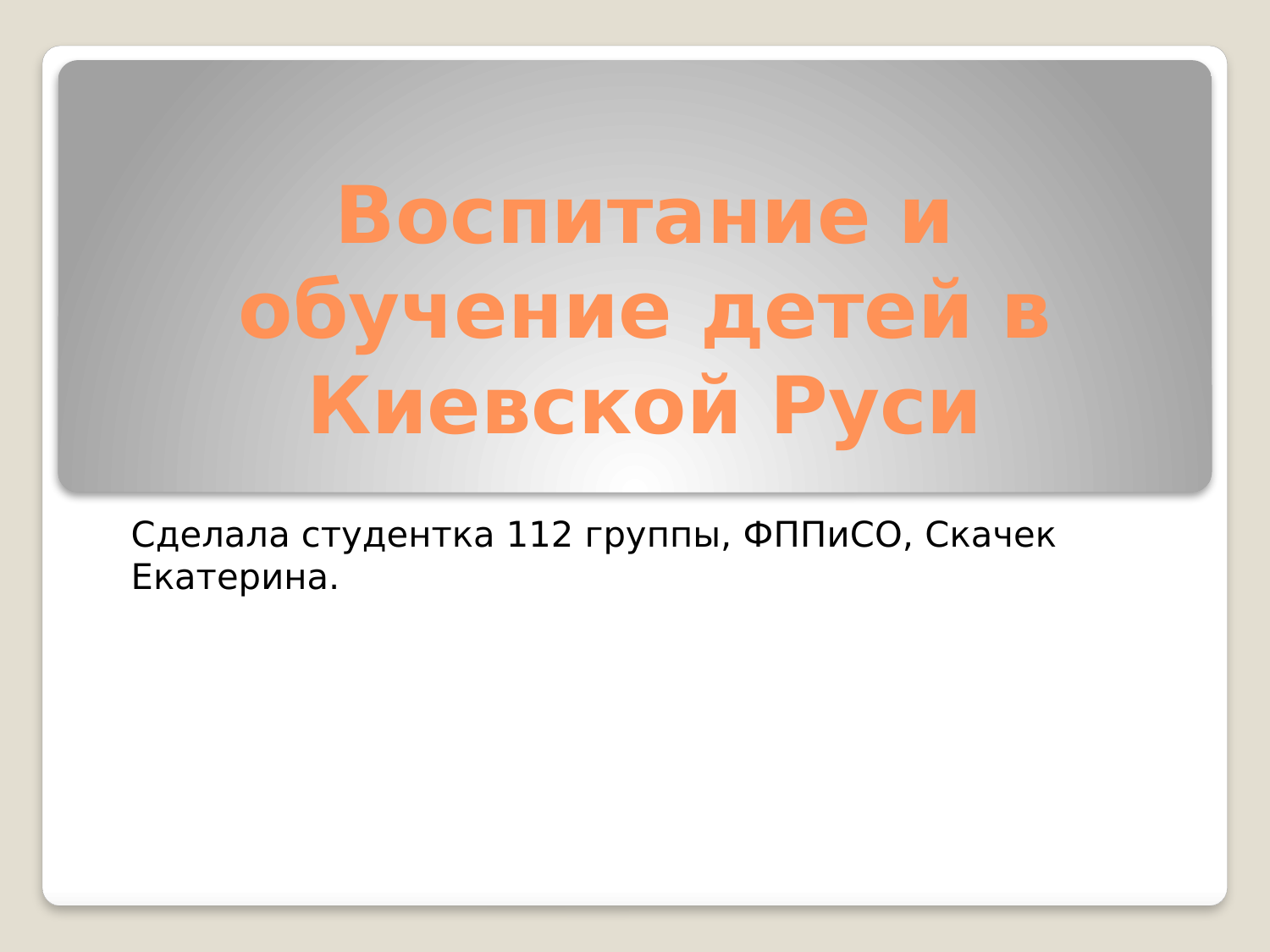

# Воспитание и обучение детей в Киевской Руси
Сделала студентка 112 группы, ФППиСО, Скачек Екатерина.